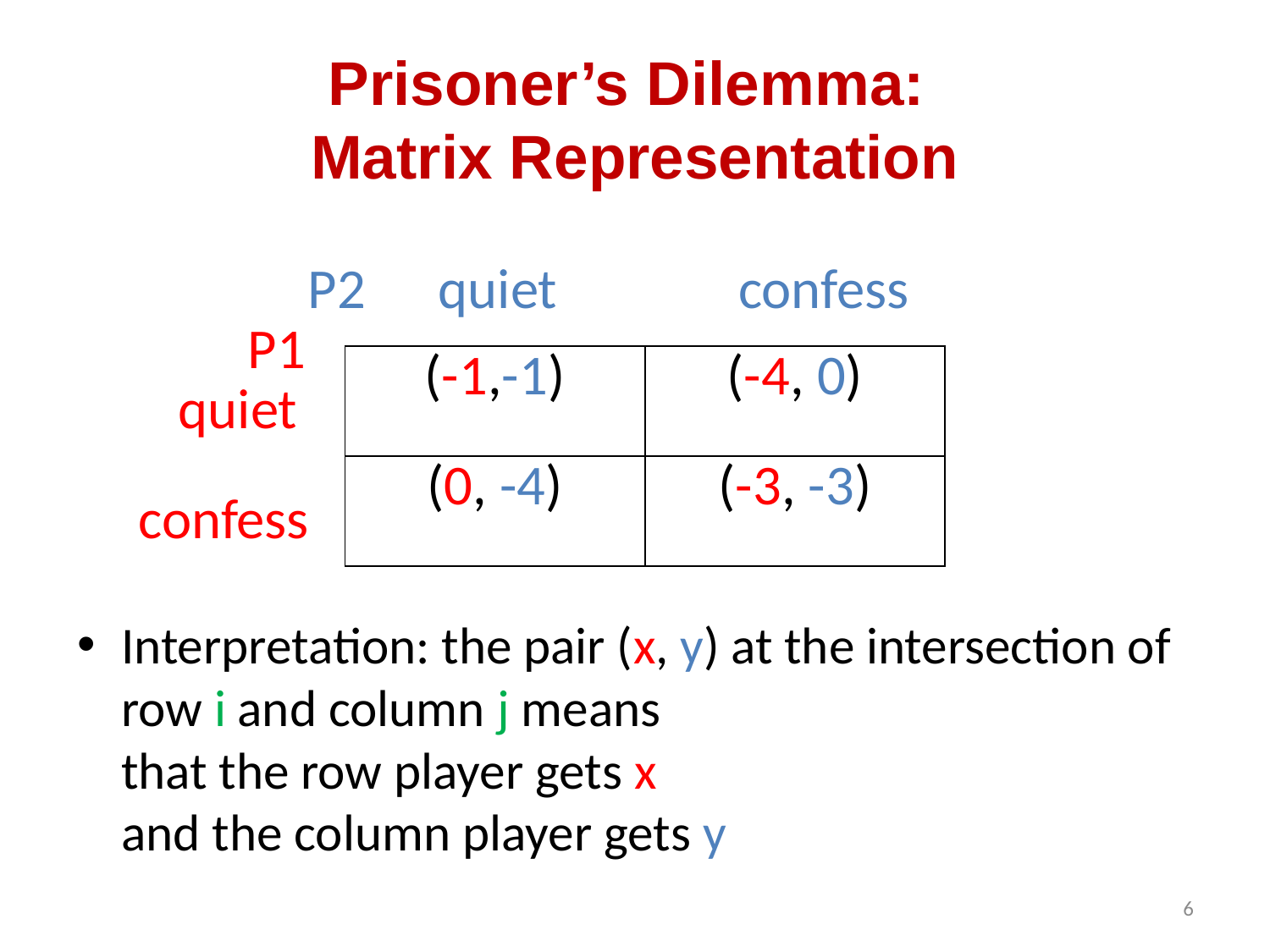

# Prisoner’s Dilemma: Matrix Representation
P2
quiet
confess
P1
| (-1,-1) | (-4, 0) |
| --- | --- |
| (0, -4) | (-3, -3) |
quiet
confess
Interpretation: the pair (x, y) at the intersection of row i and column j means
that the row player gets x
and the column player gets y
6